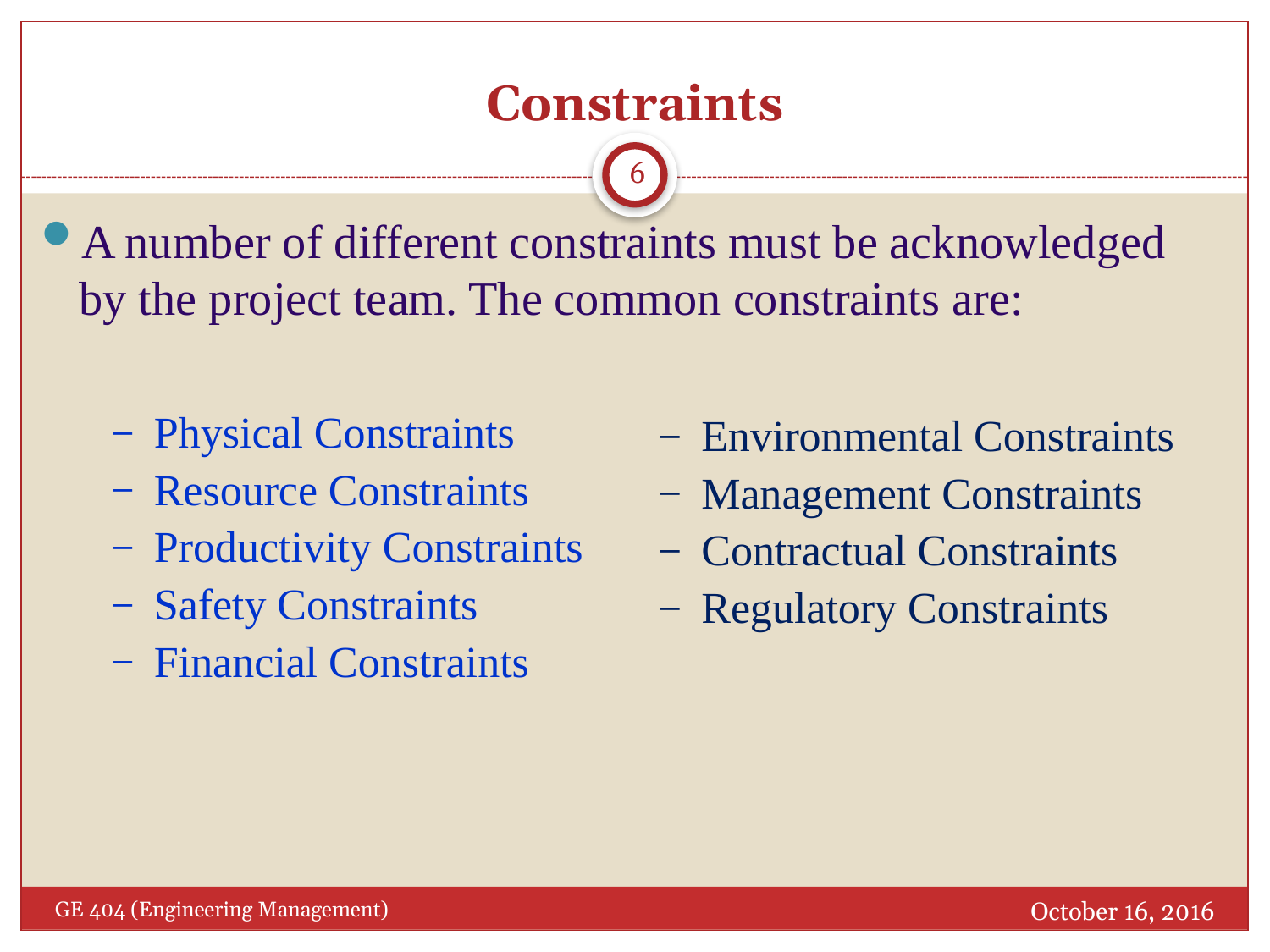

# Constraints
6
A number of different constraints must be acknowledged  by the project team. The common constraints are:
Physical Constraints
Resource Constraints
Productivity Constraints
Safety Constraints
Financial Constraints
Environmental Constraints
Management Constraints
Contractual Constraints
Regulatory Constraints
October 16, 2016
GE 404 (Engineering Management)